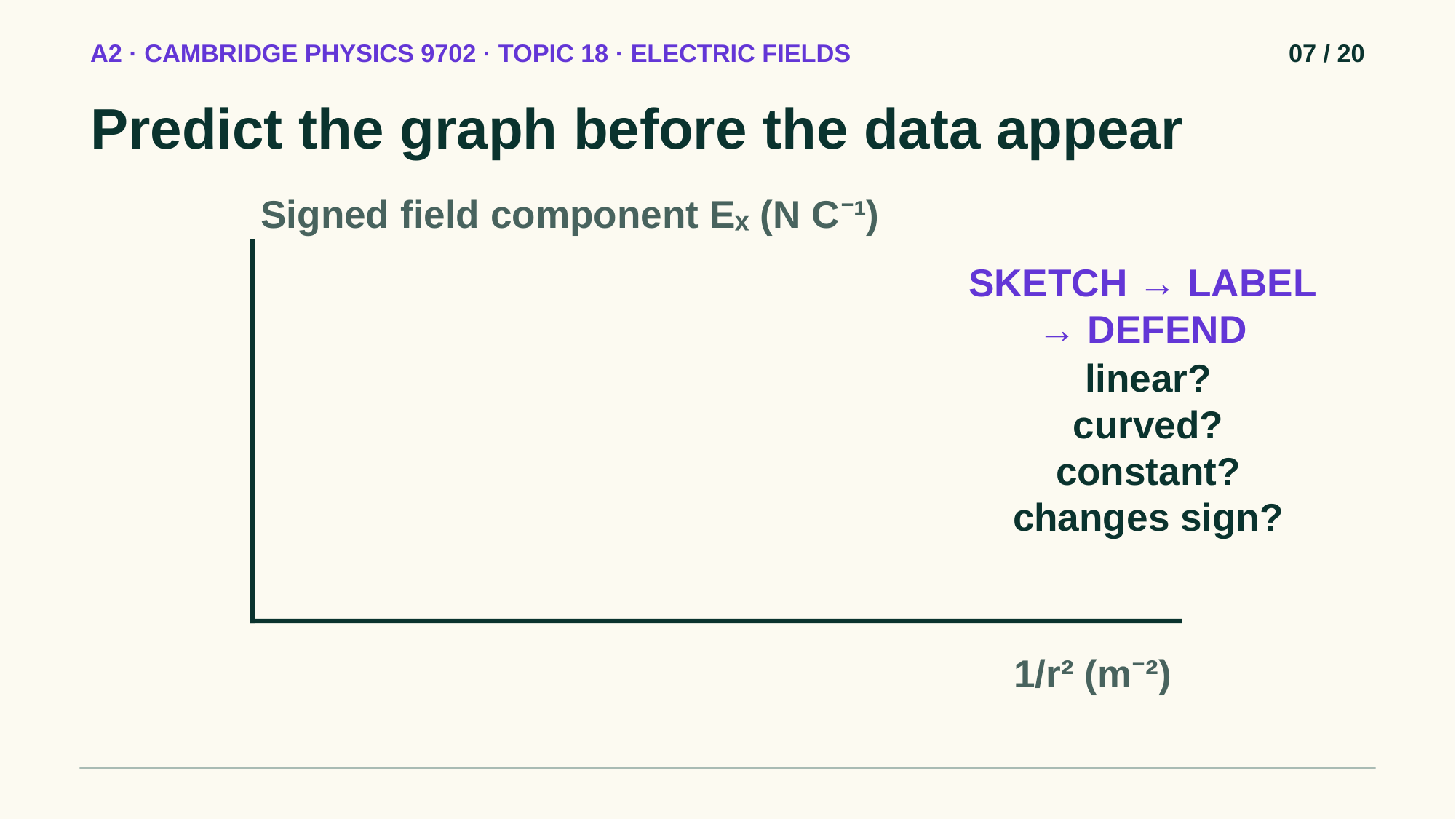

A2 · CAMBRIDGE PHYSICS 9702 · TOPIC 18 · ELECTRIC FIELDS
07 / 20
Predict the graph before the data appear
Signed field component Eₓ (N C⁻¹)

SKETCH → LABEL → DEFEND
linear?
curved?
constant?
changes sign?

1/r² (m⁻²)